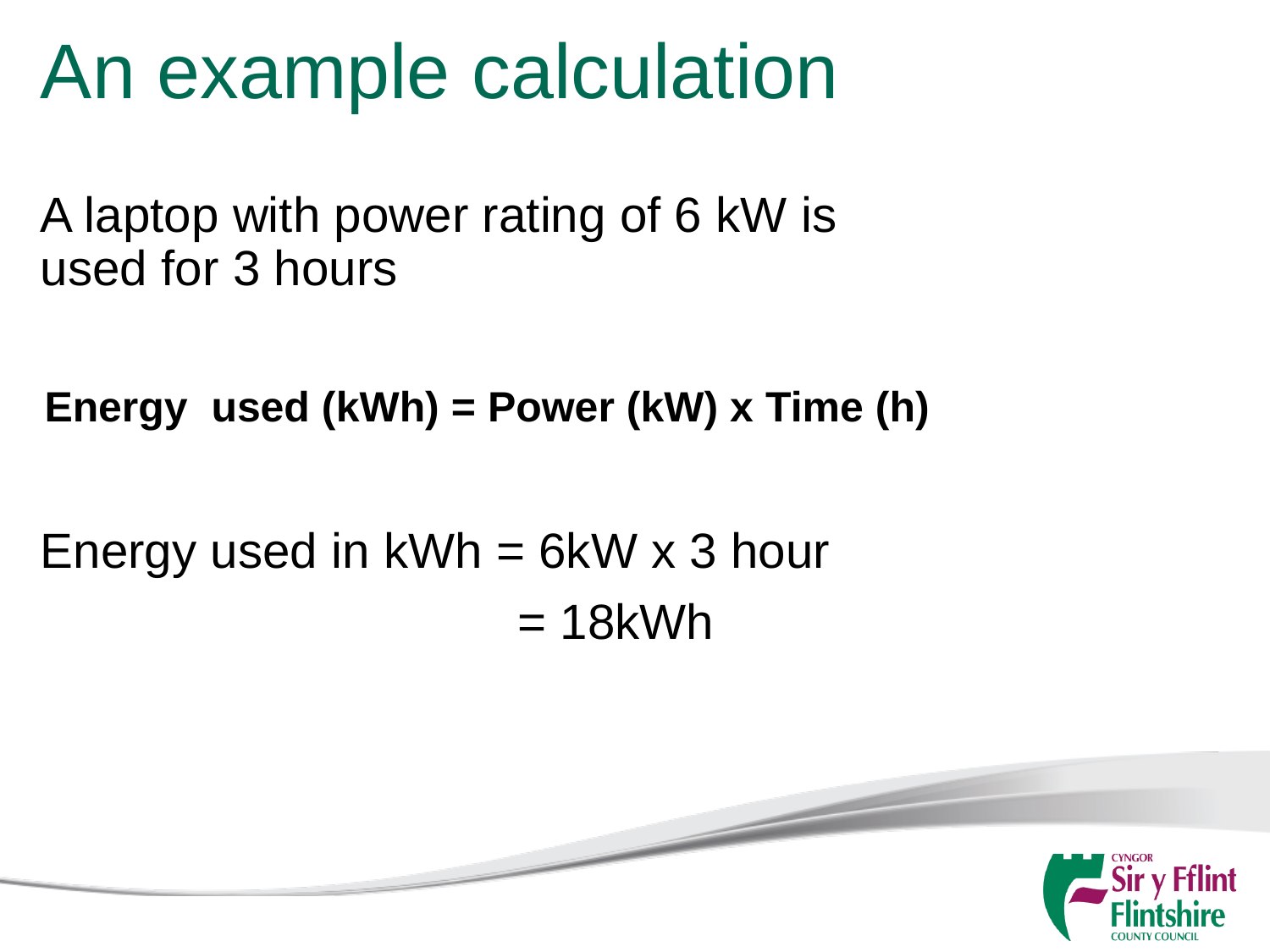

# An example calculation
A laptop with power rating of 6 kW is used for 3 hours

Energy used in kWh = 6kW x 3 hour
			       = 18kWh
Energy  used (kWh) = Power (kW) x Time (h)